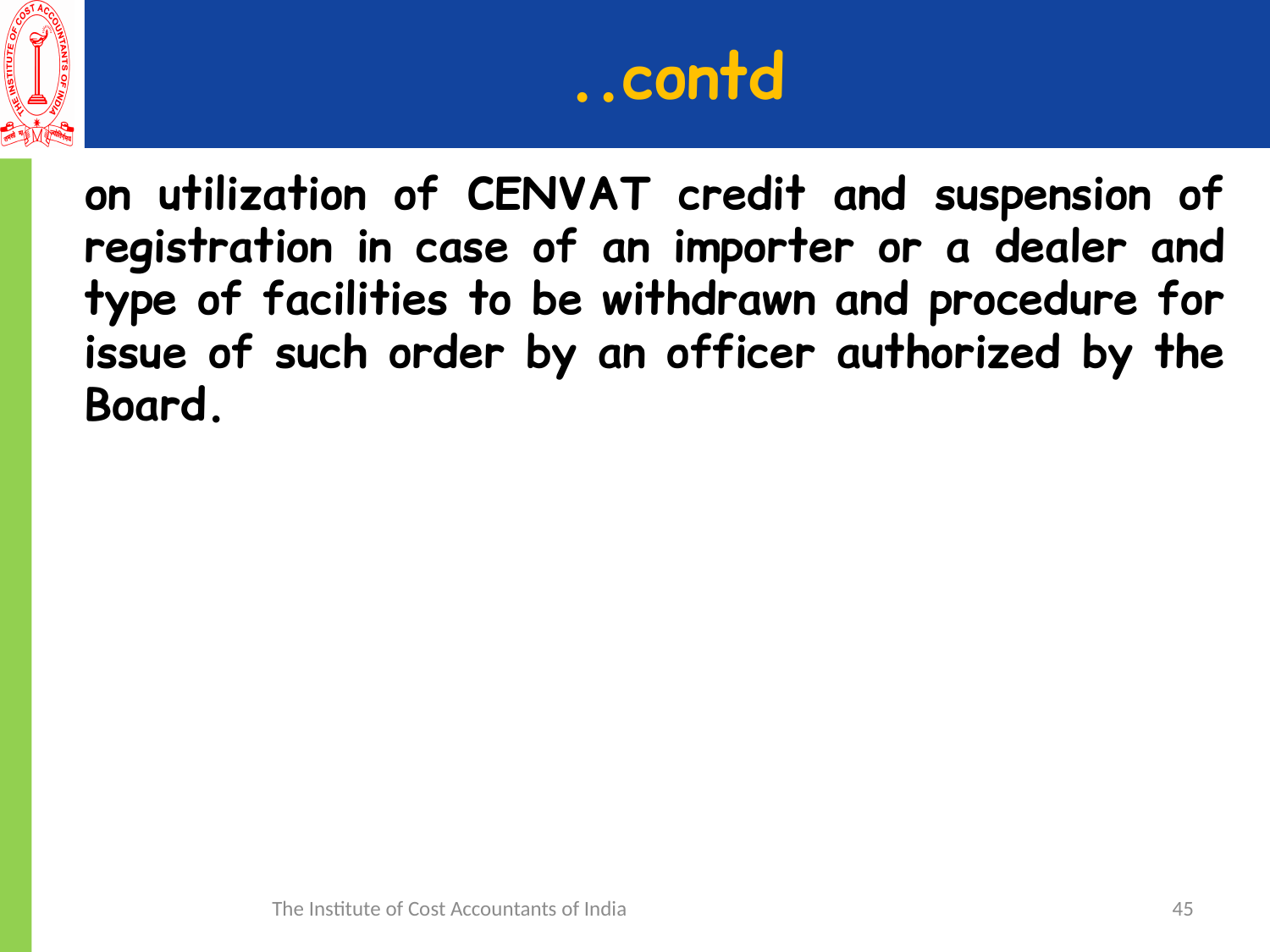

# ..contd
on utilization of CENVAT credit and suspension of registration in case of an importer or a dealer and type of facilities to be withdrawn and procedure for issue of such order by an officer authorized by the Board.

The Institute of Cost Accountants of India
45